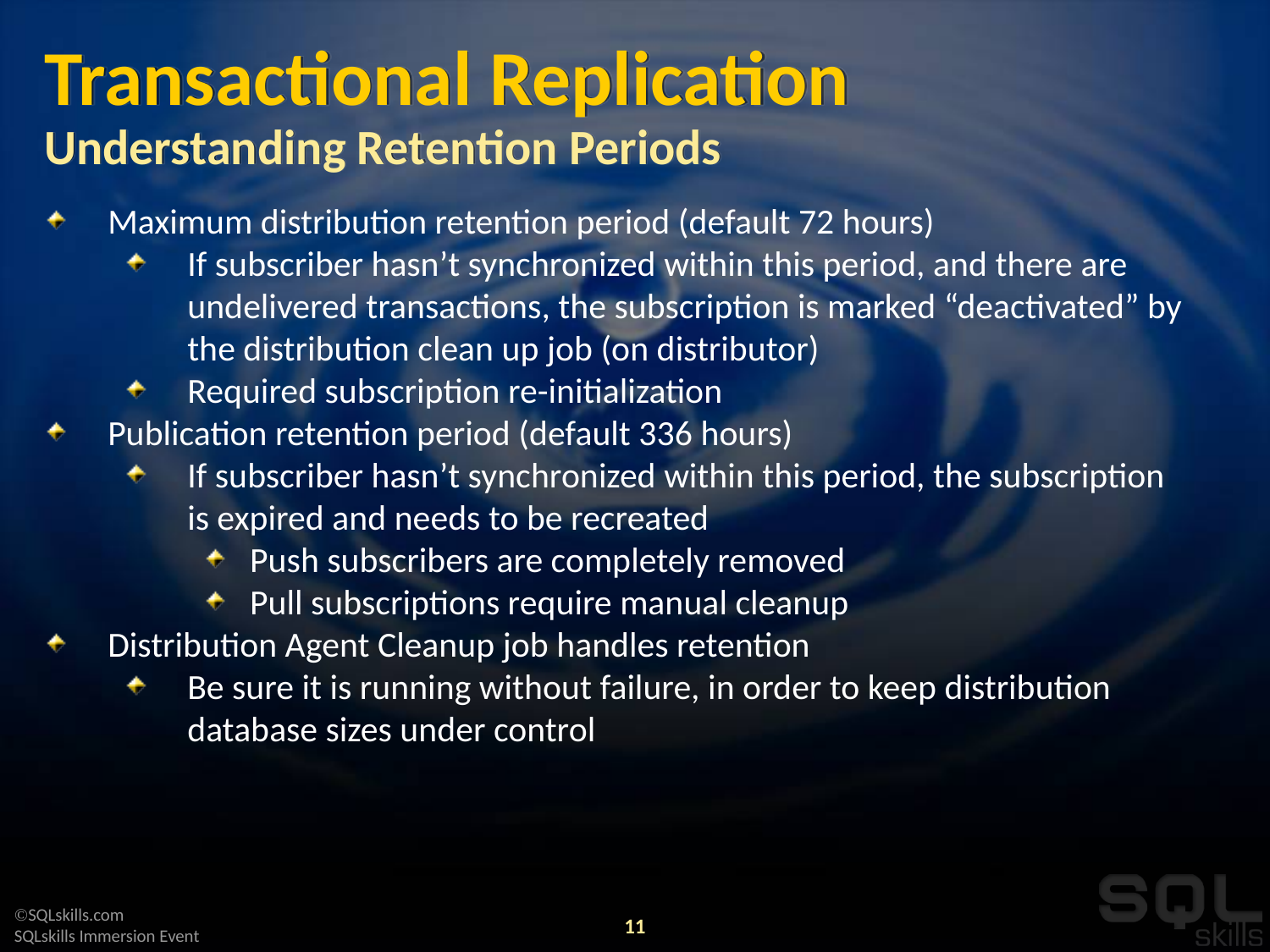

# Transactional Replication Understanding Retention Periods
Maximum distribution retention period (default 72 hours)
If subscriber hasn’t synchronized within this period, and there are undelivered transactions, the subscription is marked “deactivated” by the distribution clean up job (on distributor)
Required subscription re-initialization
Publication retention period (default 336 hours)
If subscriber hasn’t synchronized within this period, the subscription is expired and needs to be recreated
Push subscribers are completely removed
Pull subscriptions require manual cleanup
Distribution Agent Cleanup job handles retention
Be sure it is running without failure, in order to keep distribution database sizes under control

11